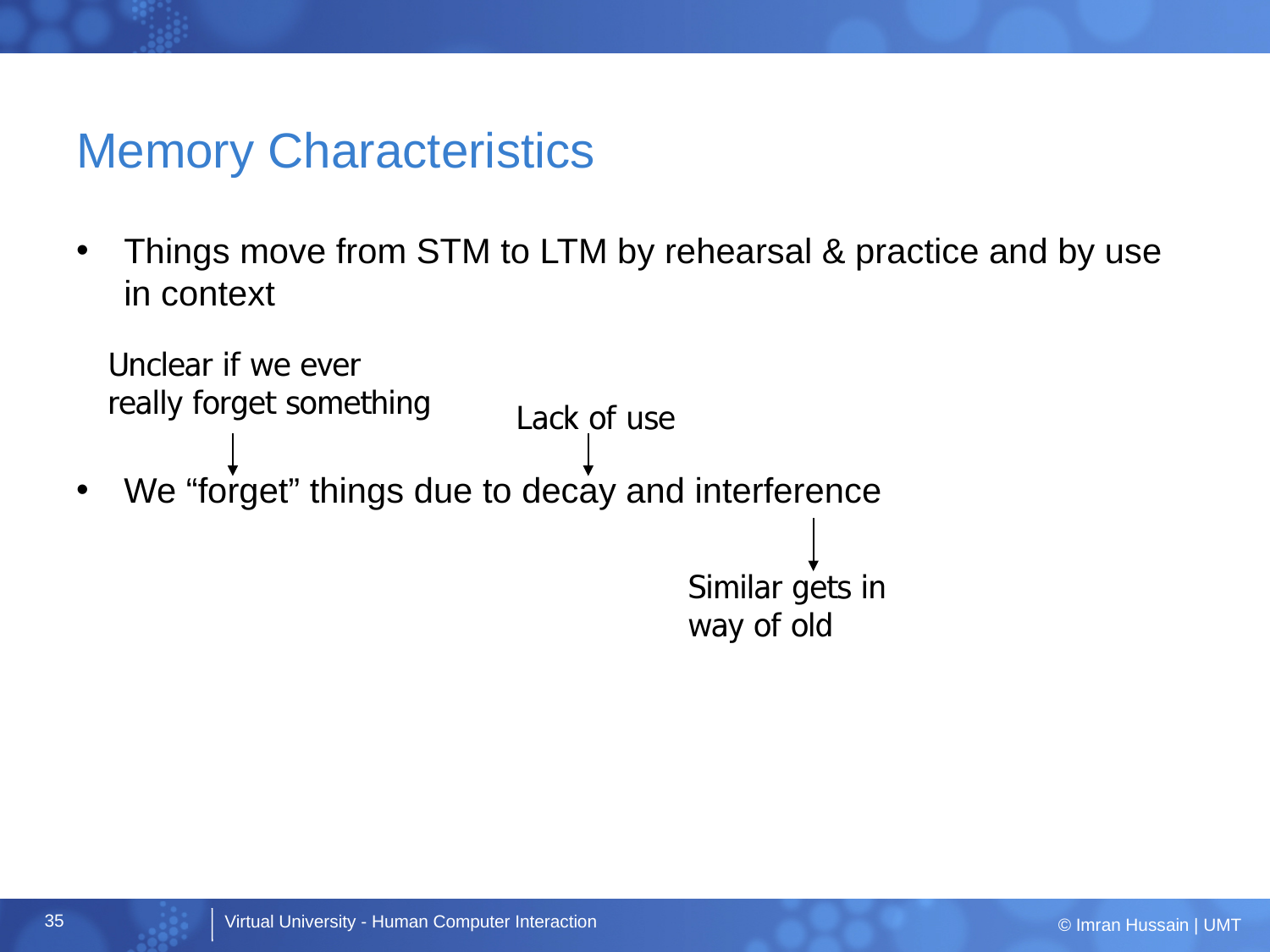

# Memory Characteristics
Things move from STM to LTM by rehearsal & practice and by use in context

We “forget” things due to decay and interference

Unclear if we ever
really forget something
Lack of use
Similar gets in
way of old